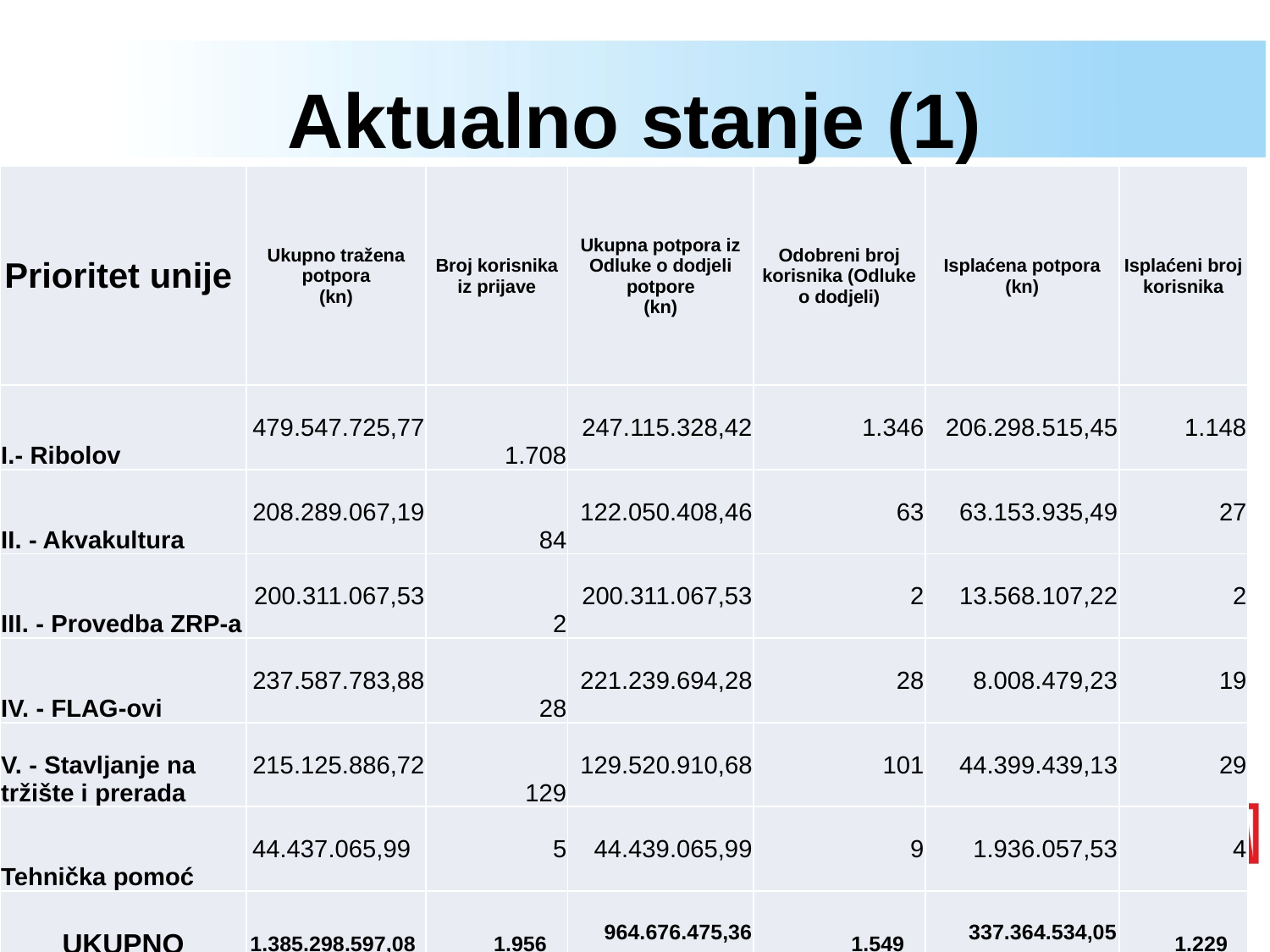

# Aktualno stanje (1)
| Prioritet unije | Ukupno tražena potpora (kn) | Broj korisnika iz prijave | Ukupna potpora iz Odluke o dodjeli potpore (kn) | Odobreni broj korisnika (Odluke o dodjeli) | Isplaćena potpora (kn) | Isplaćeni broj korisnika |
| --- | --- | --- | --- | --- | --- | --- |
| I.- Ribolov | 479.547.725,77 | 1.708 | 247.115.328,42 | 1.346 | 206.298.515,45 | 1.148 |
| II. - Akvakultura | 208.289.067,19 | 84 | 122.050.408,46 | 63 | 63.153.935,49 | 27 |
| III. - Provedba ZRP-a | 200.311.067,53 | 2 | 200.311.067,53 | 2 | 13.568.107,22 | 2 |
| IV. - FLAG-ovi | 237.587.783,88 | 28 | 221.239.694,28 | 28 | 8.008.479,23 | 19 |
| V. - Stavljanje na tržište i prerada | 215.125.886,72 | 129 | 129.520.910,68 | 101 | 44.399.439,13 | 29 |
| Tehnička pomoć | 44.437.065,99 | 5 | 44.439.065,99 | 9 | 1.936.057,53 | 4 |
| UKUPNO | 1.385.298.597,08 | 1.956 | 964.676.475,36 | 1.549 | 337.364.534,05 | 1.229 |